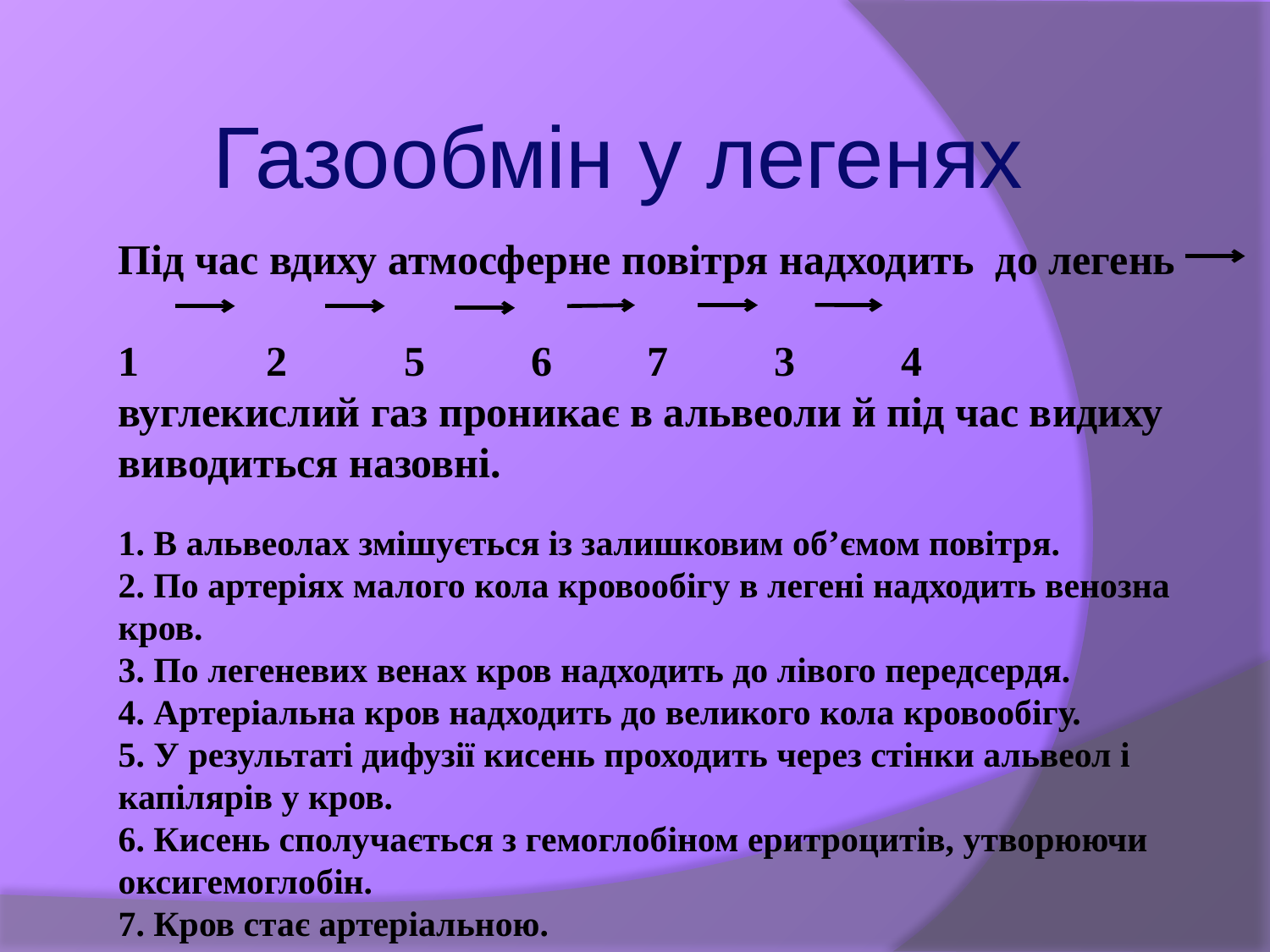

Газообмін у легенях
# Під час вдиху атмосферне повітря надходить  до легень 1            2           5          6         7          3          4 вуглекислий газ проникає в альвеоли й під час видиху виводиться назовні.   1. В альвеолах змішується із залишковим об’ємом повітря. 2. По артеріях малого кола кровообігу в легені надходить венозна кров. 3. По легеневих венах кров надходить до лівого передсердя. 4. Артеріальна кров надходить до великого кола кровообігу. 5. У результаті дифузії кисень проходить через стінки альвеол і капілярів у кров. 6. Кисень сполучається з гемоглобіном еритроцитів, утворюючи оксигемоглобін. 7. Кров стає артеріальною.